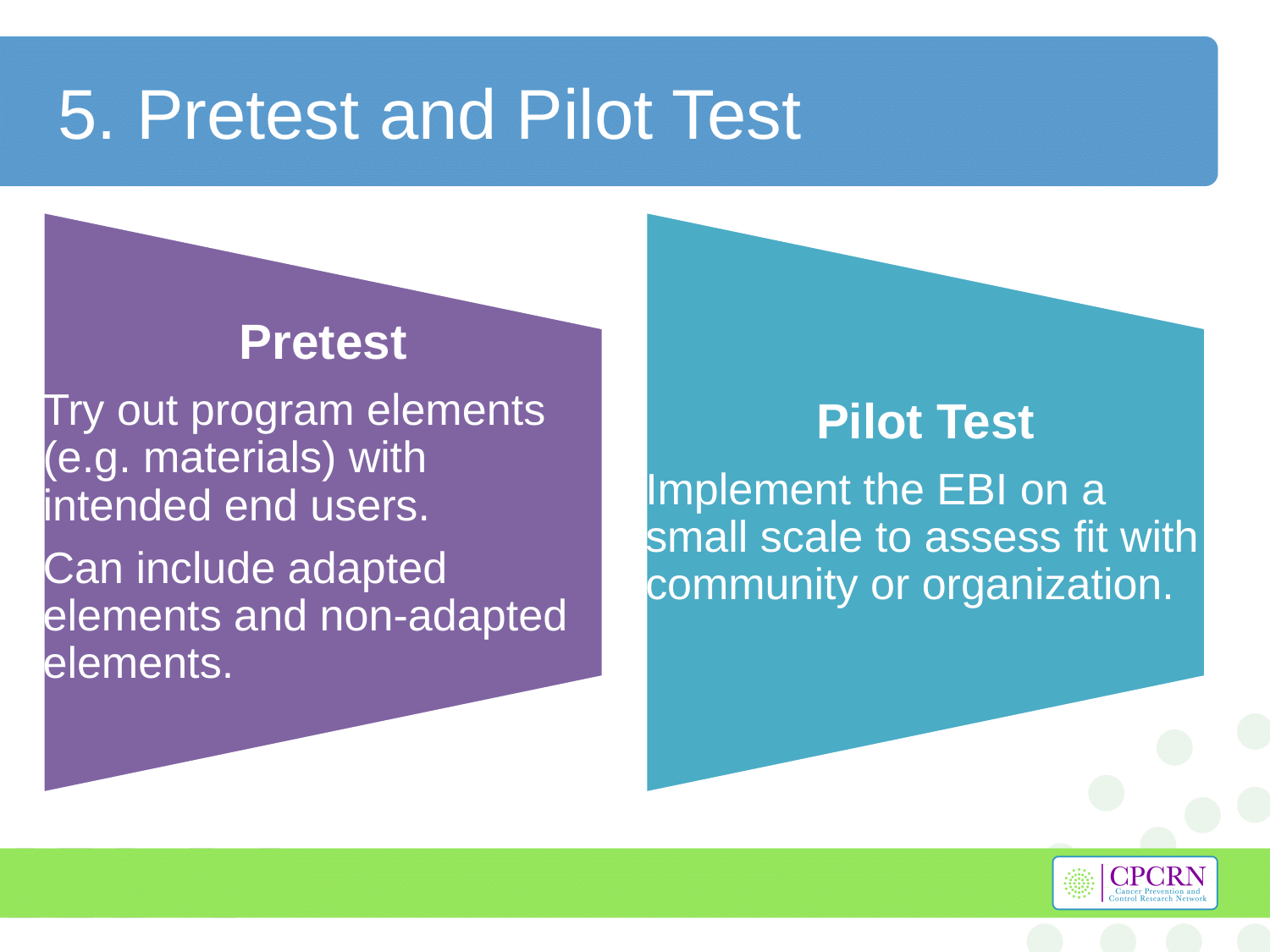

# 5. Pretest and Pilot Test
Pretest
Try out program elements (e.g. materials) with intended end users.
Can include adapted elements and non-adapted elements.
Pilot Test
Implement the EBI on a small scale to assess fit with community or organization.